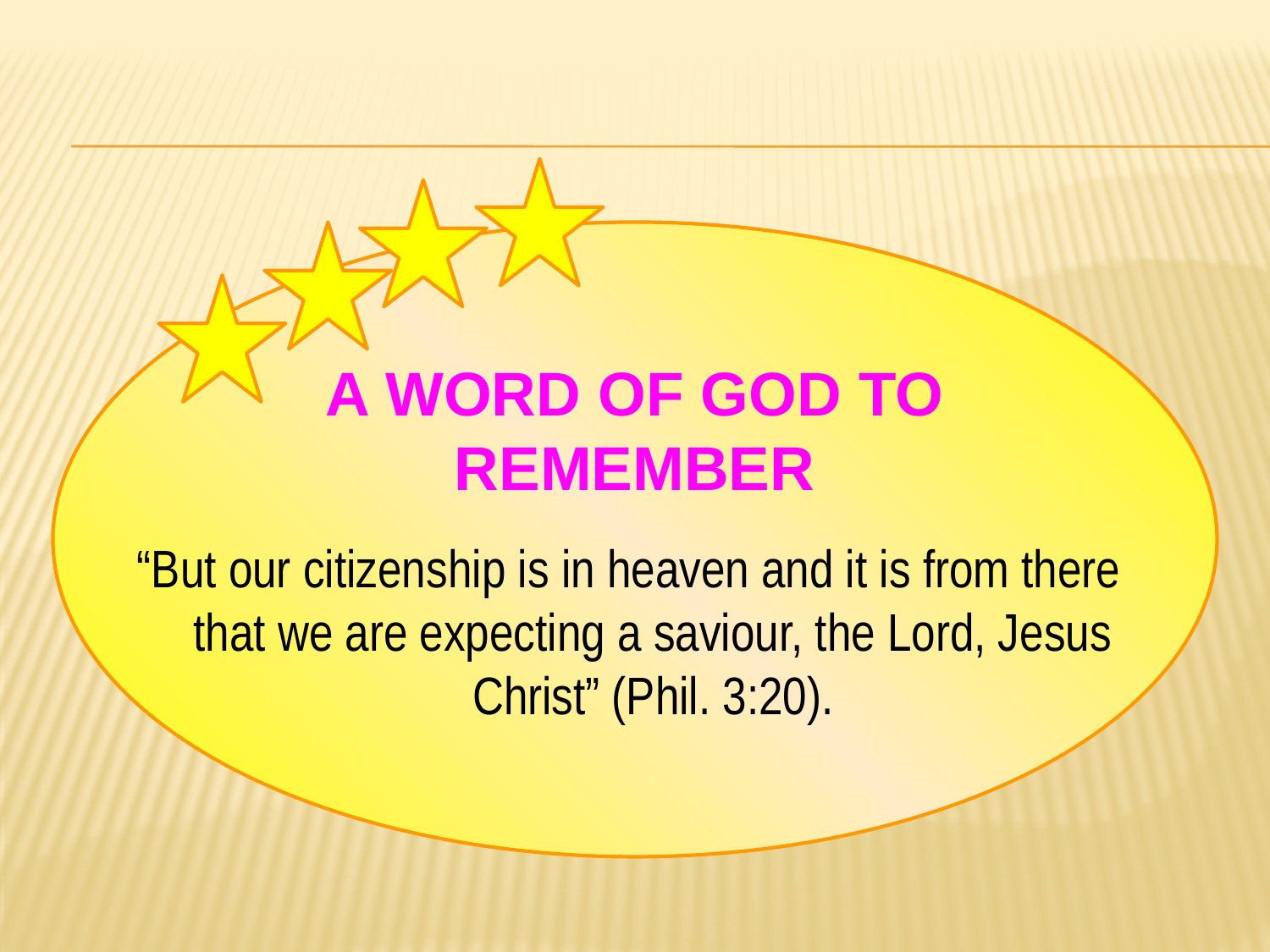

# A Word of God to Remember
“But our citizenship is in heaven and it is from there that we are expecting a saviour, the Lord, Jesus Christ” (Phil. 3:20).